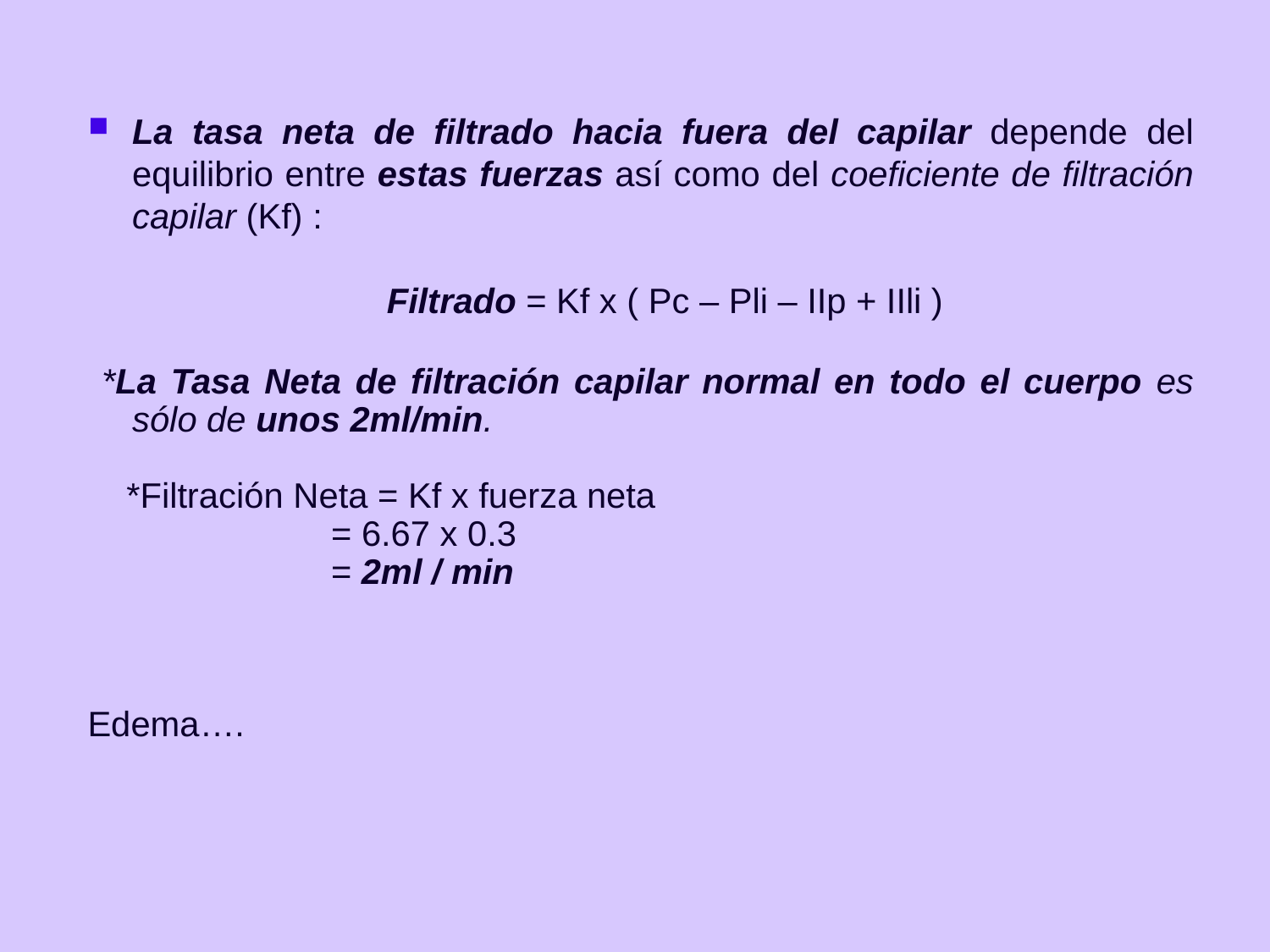

La tasa neta de filtrado hacia fuera del capilar depende del equilibrio entre estas fuerzas así como del coeficiente de filtración capilar (Kf) :

     Filtrado = Kf x ( Pc – Pli – IIp + IIli )

 *La Tasa Neta de filtración capilar normal en todo el cuerpo es sólo de unos 2ml/min.

    *Filtración Neta = Kf x fuerza neta
                         = 6.67 x 0.3
                         = 2ml / min

Edema….